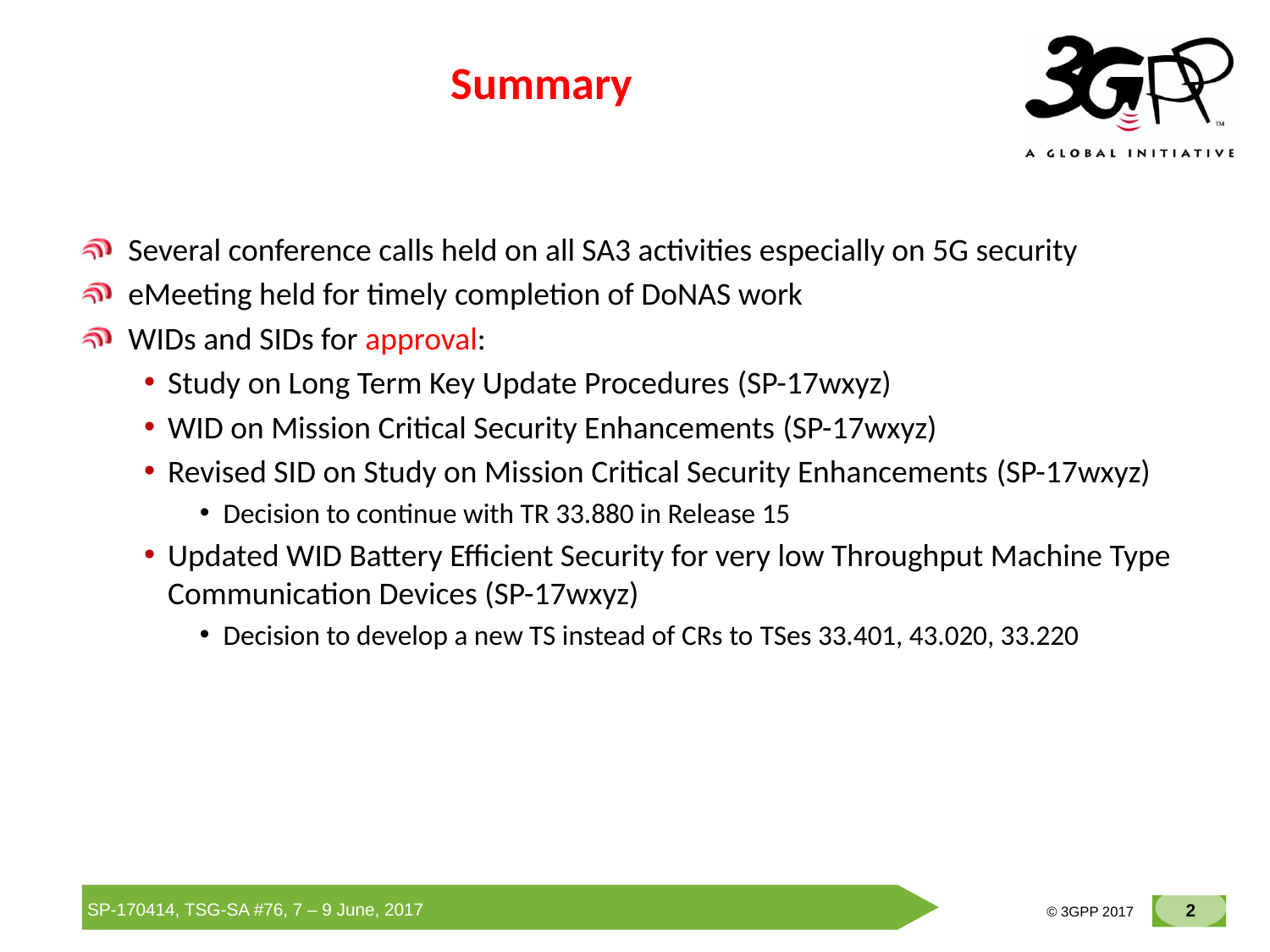

# Summary
Several conference calls held on all SA3 activities especially on 5G security
eMeeting held for timely completion of DoNAS work
WIDs and SIDs for approval:
Study on Long Term Key Update Procedures (SP-17wxyz)
WID on Mission Critical Security Enhancements (SP-17wxyz)
Revised SID on Study on Mission Critical Security Enhancements (SP-17wxyz)
Decision to continue with TR 33.880 in Release 15
Updated WID Battery Efficient Security for very low Throughput Machine Type Communication Devices (SP-17wxyz)
Decision to develop a new TS instead of CRs to TSes 33.401, 43.020, 33.220